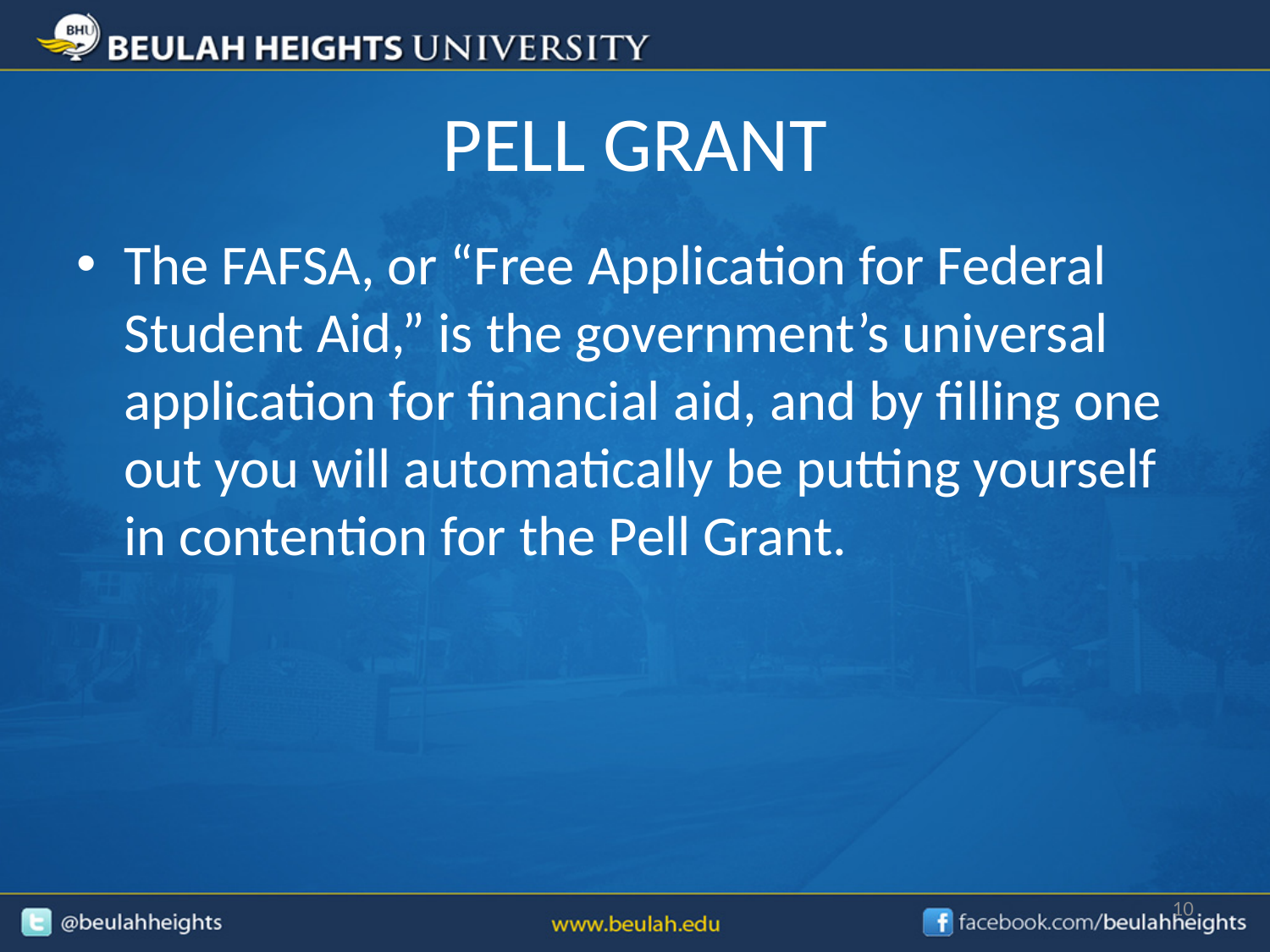

# PELL GRANT
The FAFSA, or “Free Application for Federal Student Aid,” is the government’s universal application for financial aid, and by filling one out you will automatically be putting yourself in contention for the Pell Grant.

10